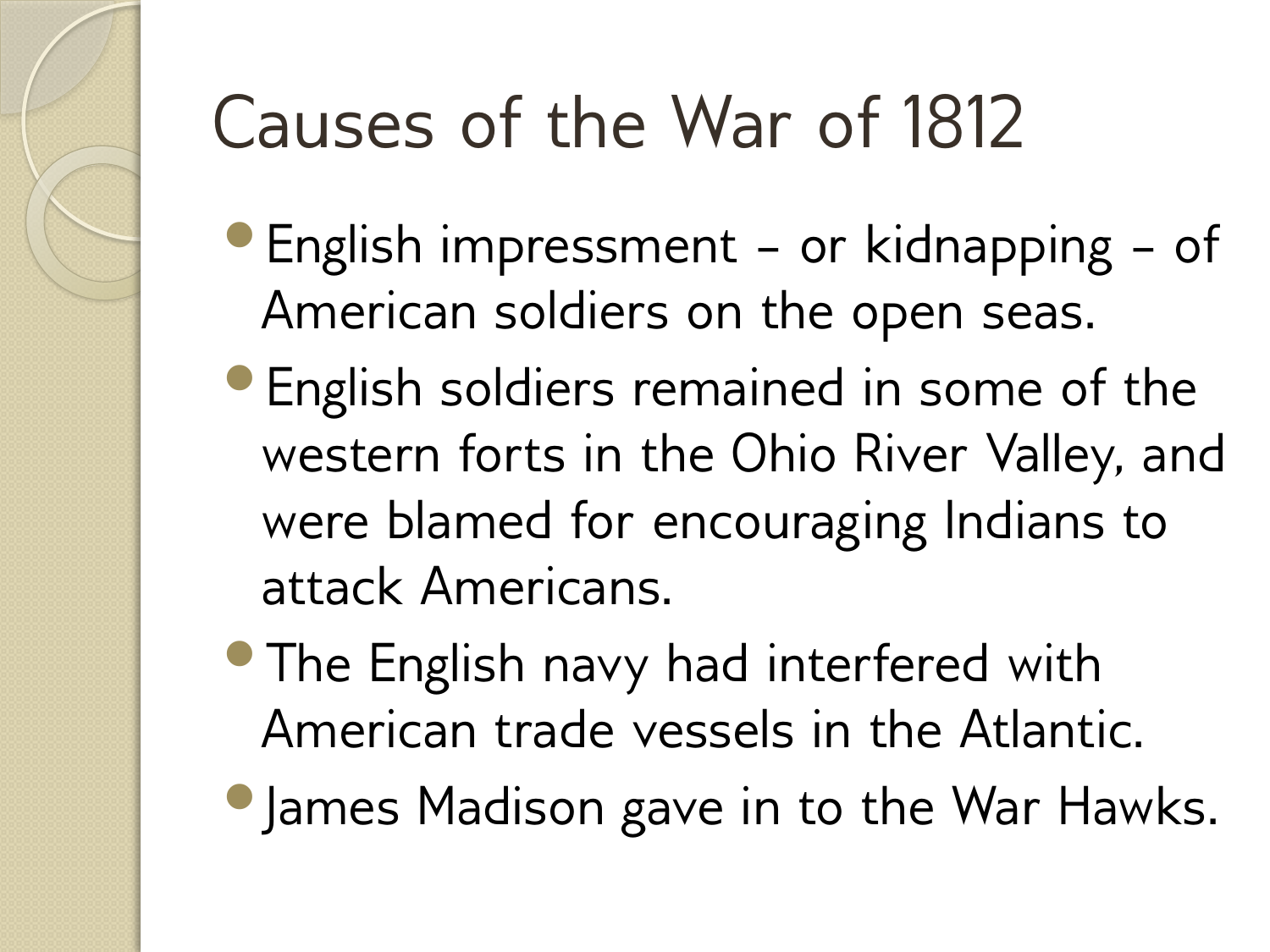

# Causes of the War of 1812
English impressment – or kidnapping – of American soldiers on the open seas.
English soldiers remained in some of the western forts in the Ohio River Valley, and were blamed for encouraging Indians to attack Americans.
The English navy had interfered with American trade vessels in the Atlantic.
James Madison gave in to the War Hawks.